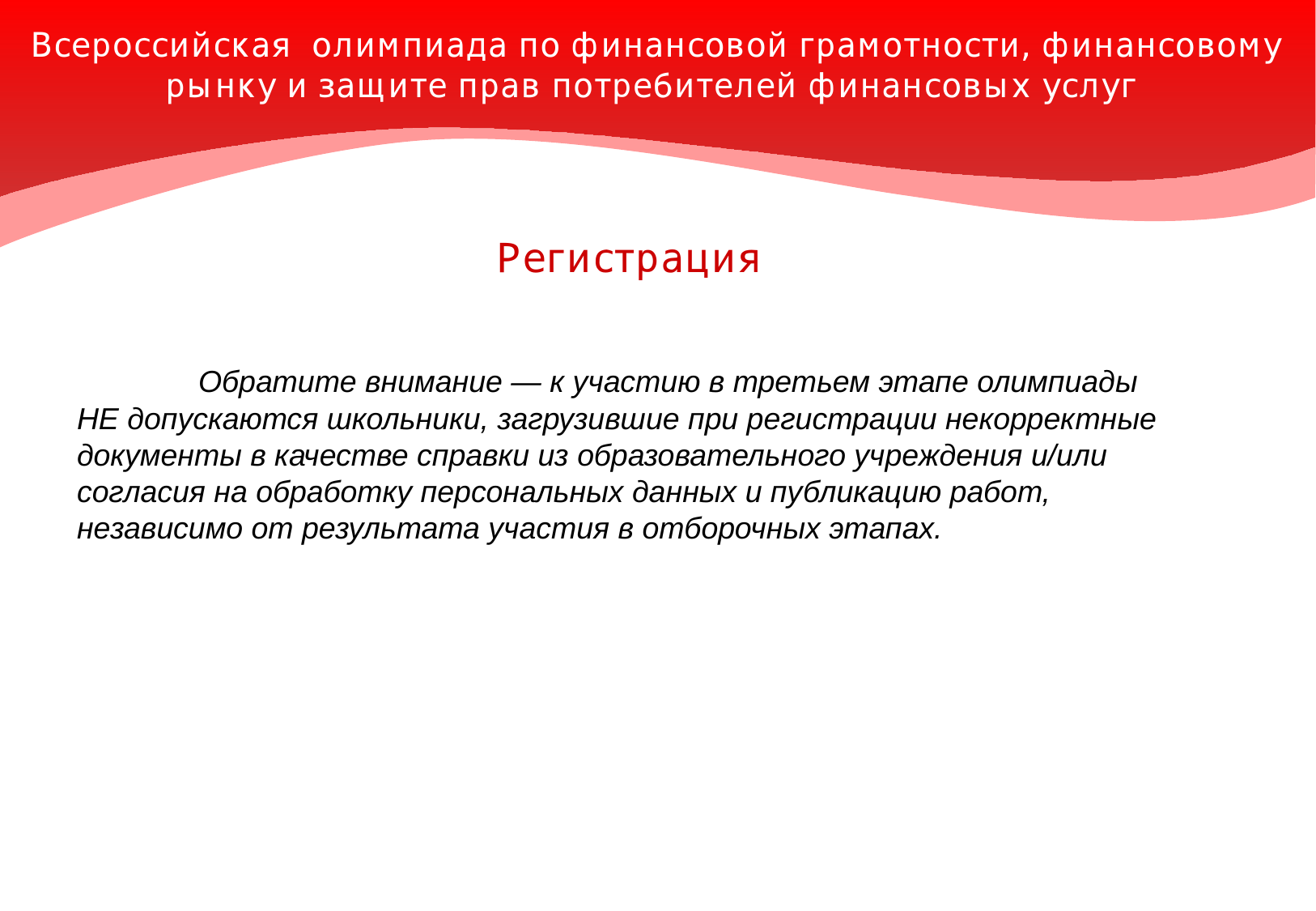

Всероссийская  олимпиада по финансовой грамотности, финансовому рынку и защите прав потребителей финансовых услуг
Регистрация

	Обратите внимание — к участию в третьем этапе олимпиады НЕ допускаются школьники, загрузившие при регистрации некорректные документы в качестве справки из образовательного учреждения и/или согласия на обработку персональных данных и публикацию работ, независимо от результата участия в отборочных этапах.